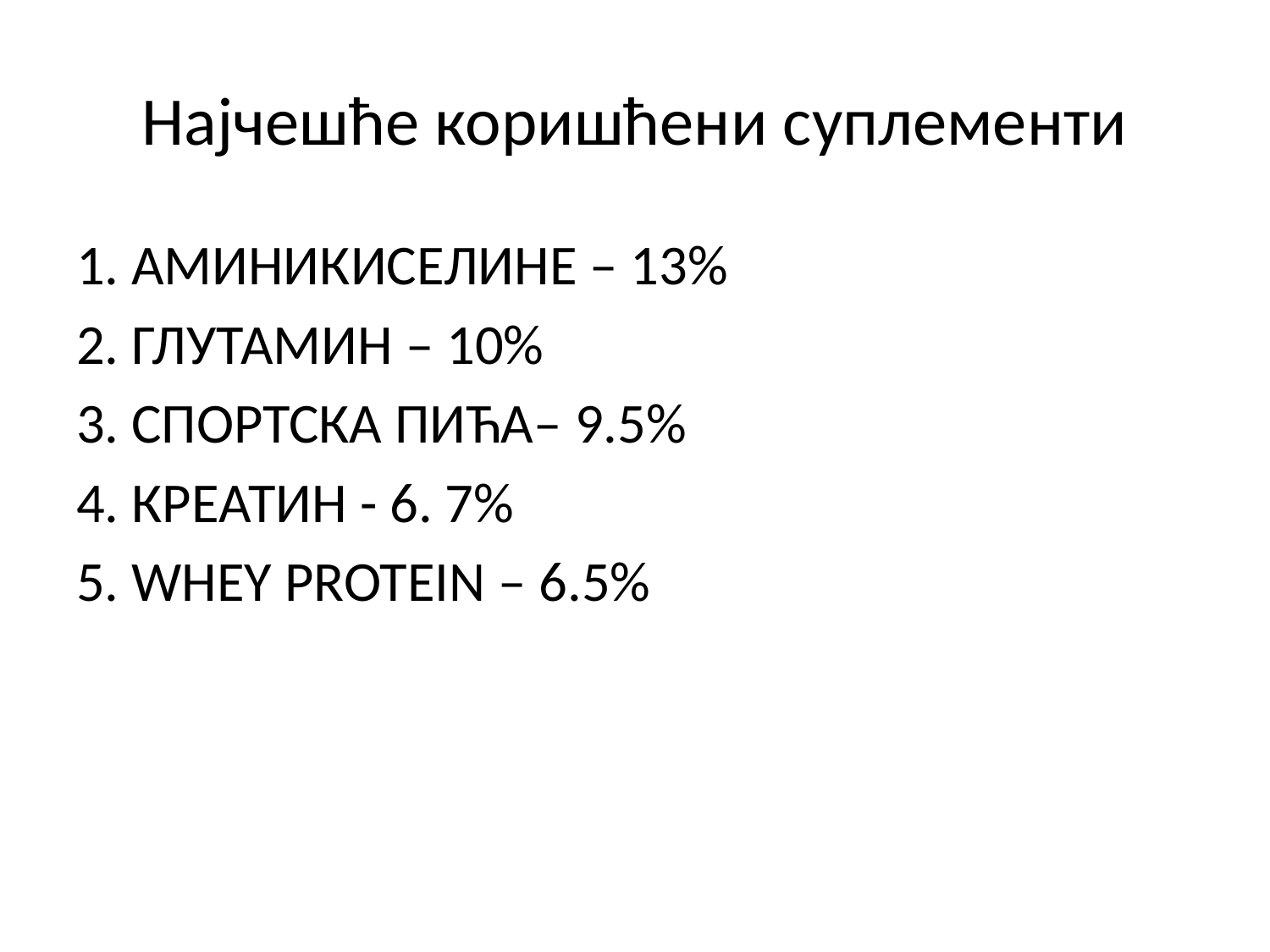

# Најчешће коришћени суплементи
1. АМИНИКИСЕЛИНЕ – 13%
2. ГЛУТАМИН – 10%
3. СПОРТСКА ПИЋА– 9.5%
4. КРЕАТИН - 6. 7%
5. WHEY PROTEIN – 6.5%